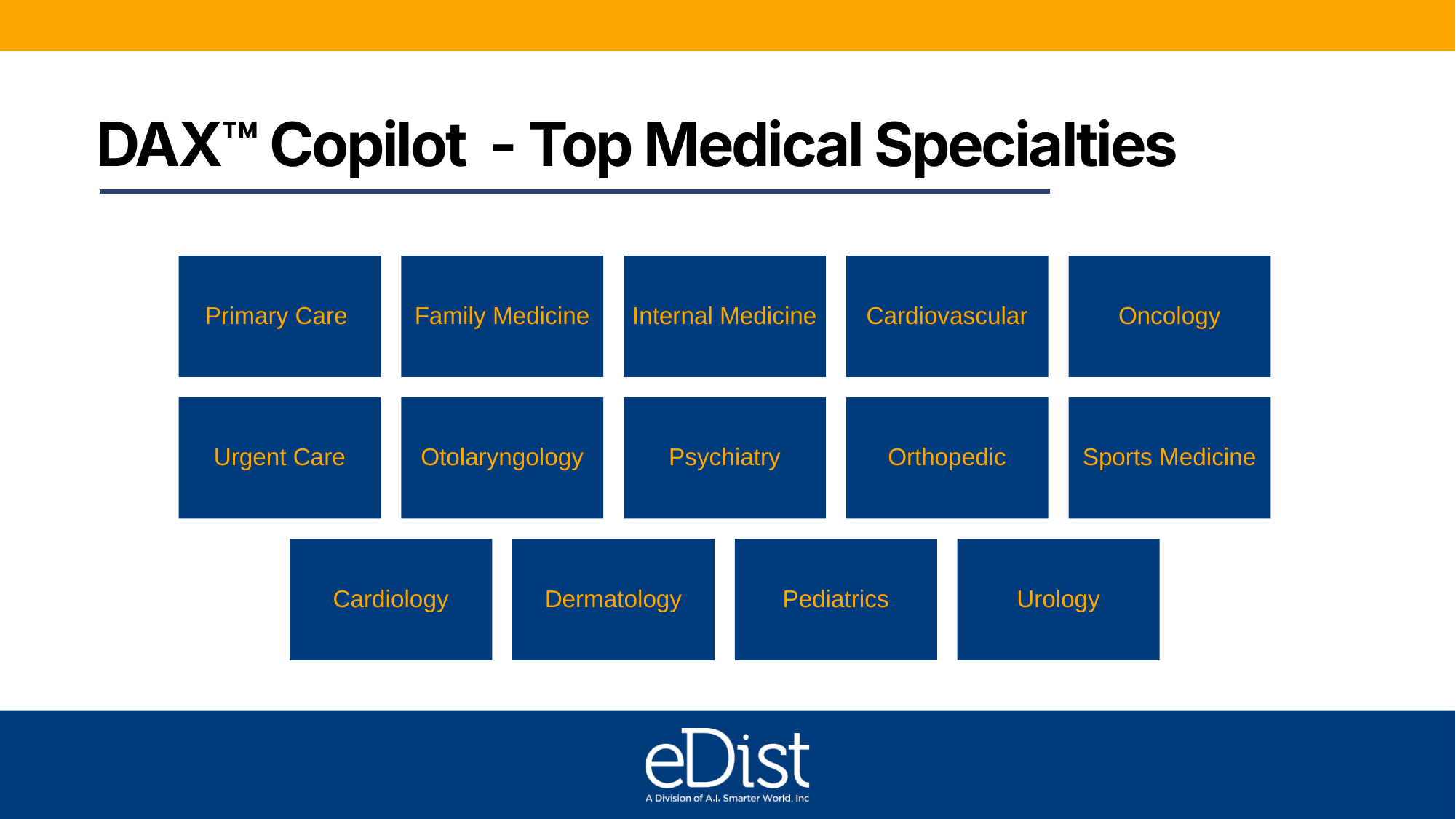

# DAX™ Copilot  - Top Medical Specialties
Primary Care
Family Medicine
Internal Medicine
Cardiovascular
Oncology
Urgent Care
Otolaryngology
Psychiatry
Orthopedic
Sports Medicine
Cardiology
Dermatology
Pediatrics
Urology